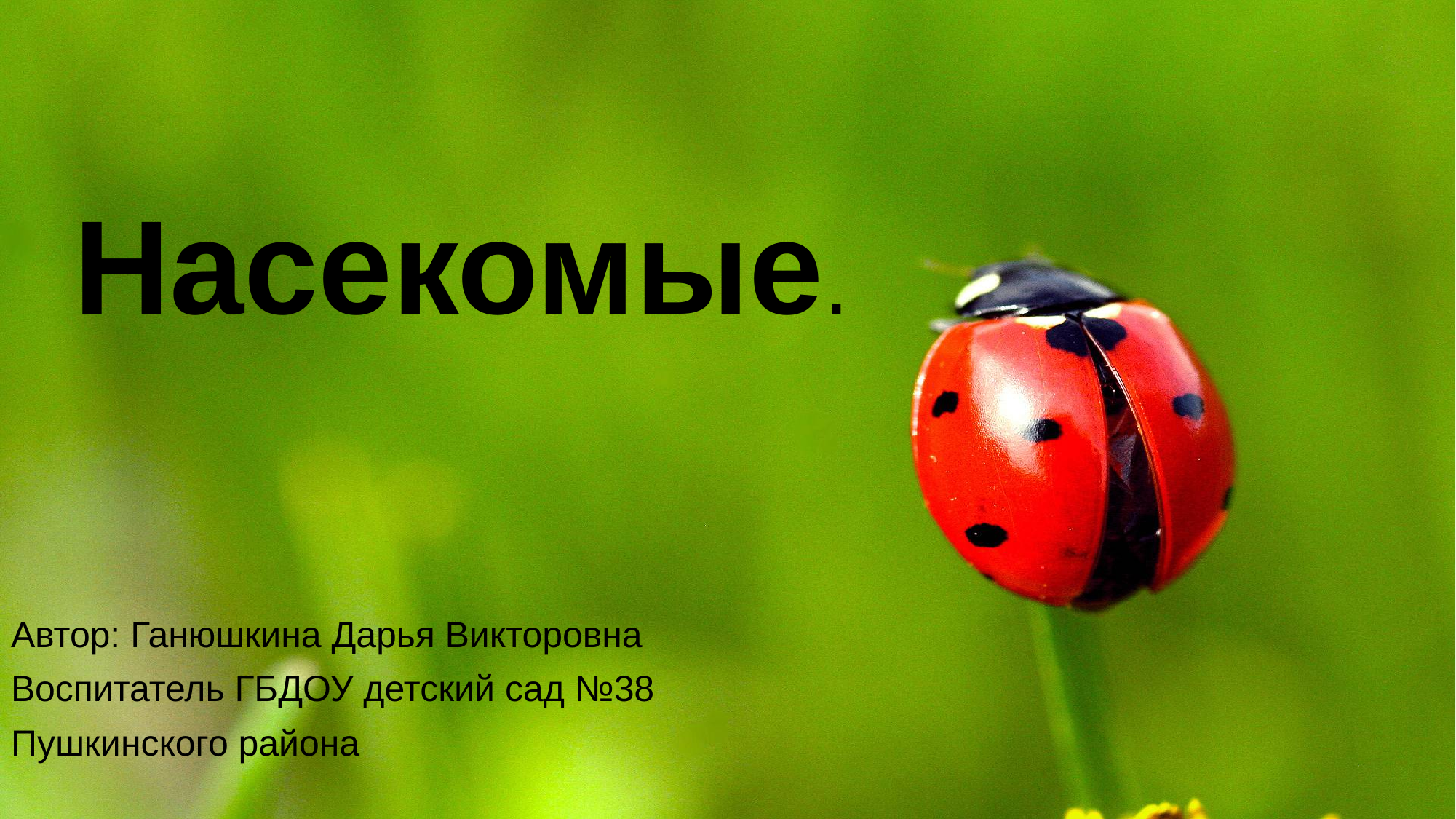

# Насекомые.
Автор: Ганюшкина Дарья Викторовна
Воспитатель ГБДОУ детский сад №38
Пушкинского района